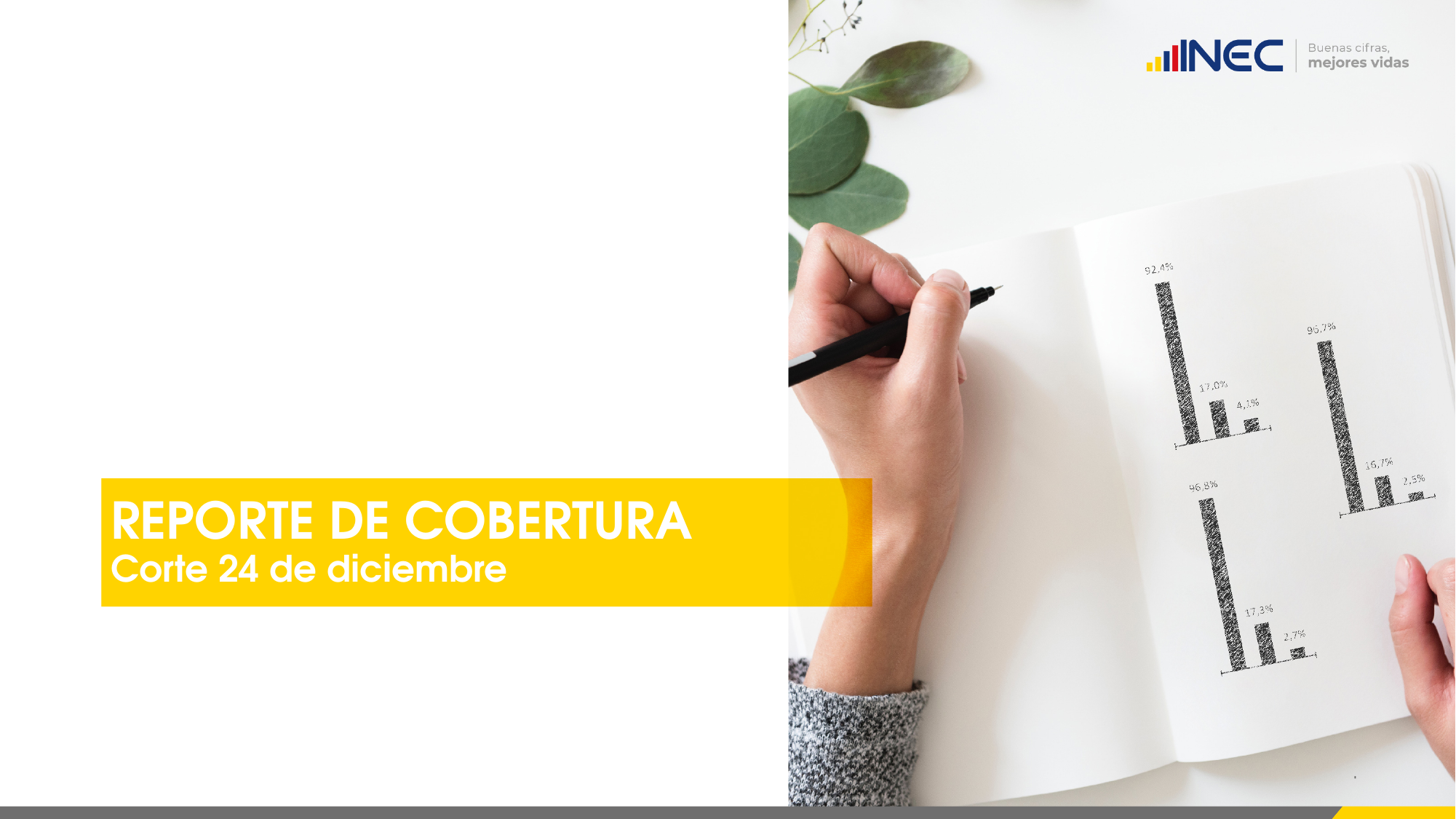

# REPORTE DE COBERTURA Corte 24 de diciembre